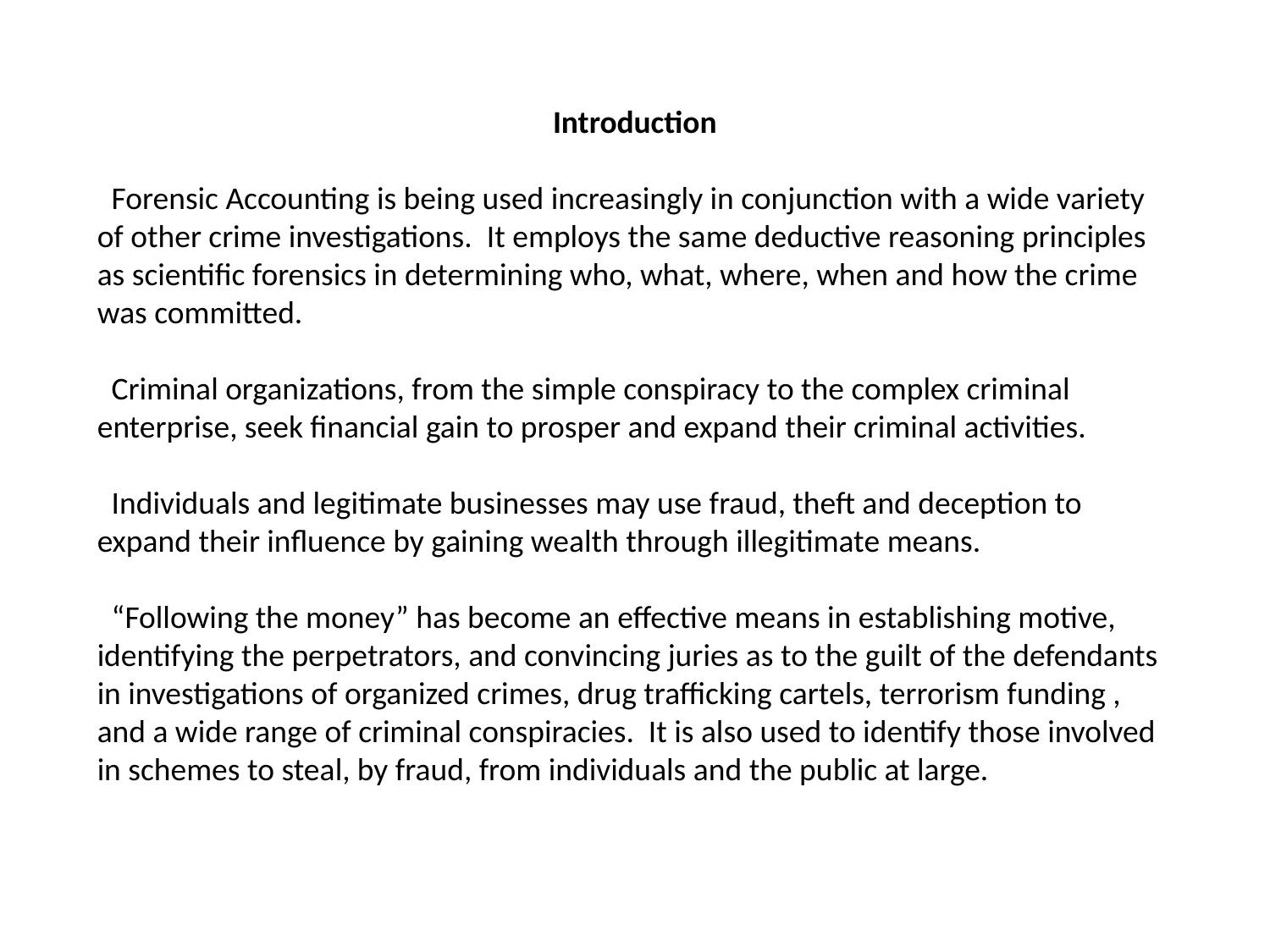

Introduction

  Forensic Accounting is being used increasingly in conjunction with a wide variety of other crime investigations.  It employs the same deductive reasoning principles as scientific forensics in determining who, what, where, when and how the crime was committed.

  Criminal organizations, from the simple conspiracy to the complex criminal enterprise, seek financial gain to prosper and expand their criminal activities.

  Individuals and legitimate businesses may use fraud, theft and deception to expand their influence by gaining wealth through illegitimate means.

  “Following the money” has become an effective means in establishing motive, identifying the perpetrators, and convincing juries as to the guilt of the defendants in investigations of organized crimes, drug trafficking cartels, terrorism funding , and a wide range of criminal conspiracies.  It is also used to identify those involved in schemes to steal, by fraud, from individuals and the public at large.